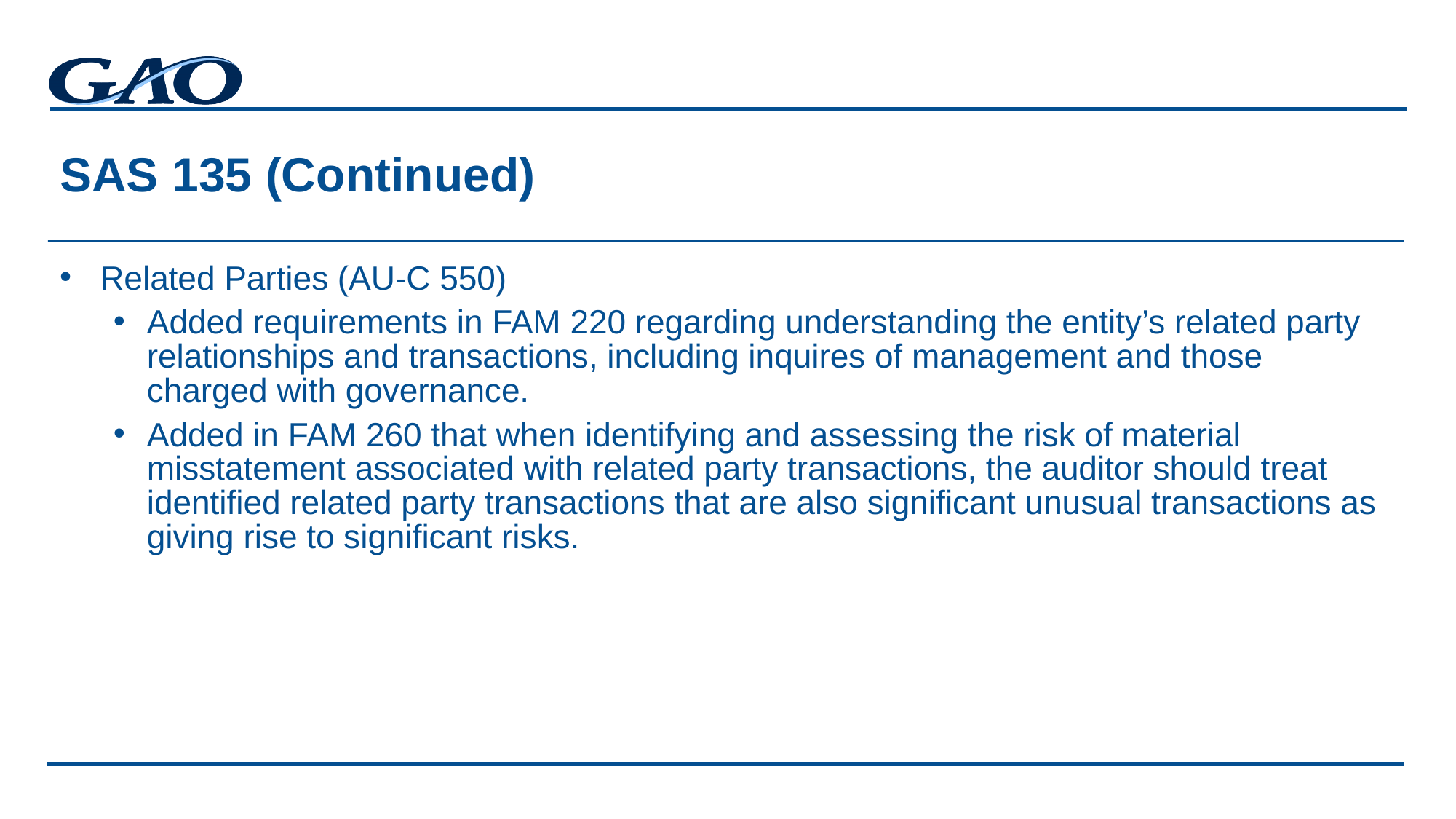

# SAS 135 (Continued)
Related Parties (AU-C 550)
Added requirements in FAM 220 regarding understanding the entity’s related party relationships and transactions, including inquires of management and those charged with governance.
Added in FAM 260 that when identifying and assessing the risk of material misstatement associated with related party transactions, the auditor should treat identified related party transactions that are also significant unusual transactions as giving rise to significant risks.